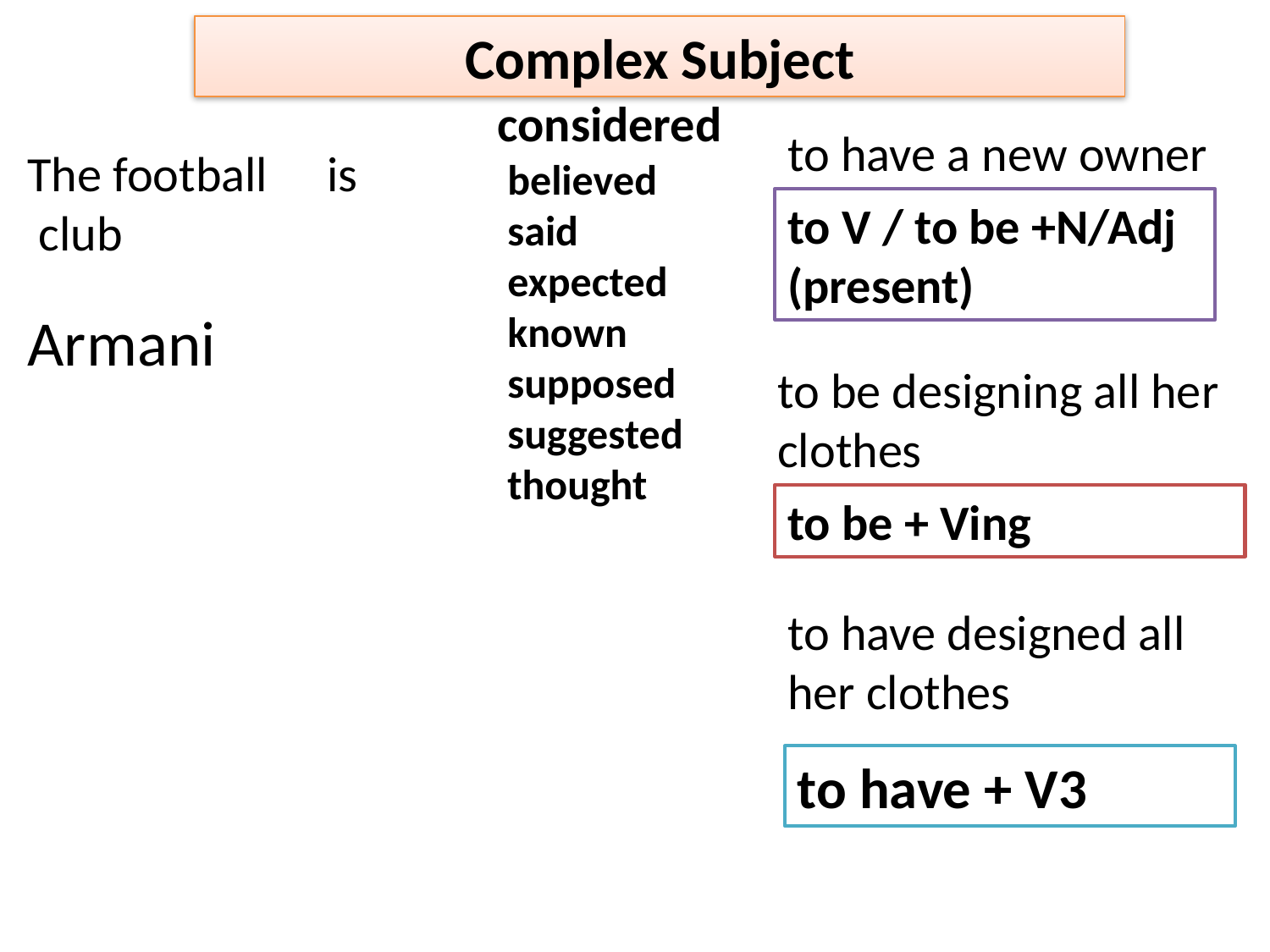

Complex Subject
considered
to have a new owner
The football
 club
is
believed
said
expected
known
supposed
suggested
thought

to V / to be +N/Adj
(present)
Armani
to be designing all her clothes
to be + Ving
to have designed all her clothes
to have + V3